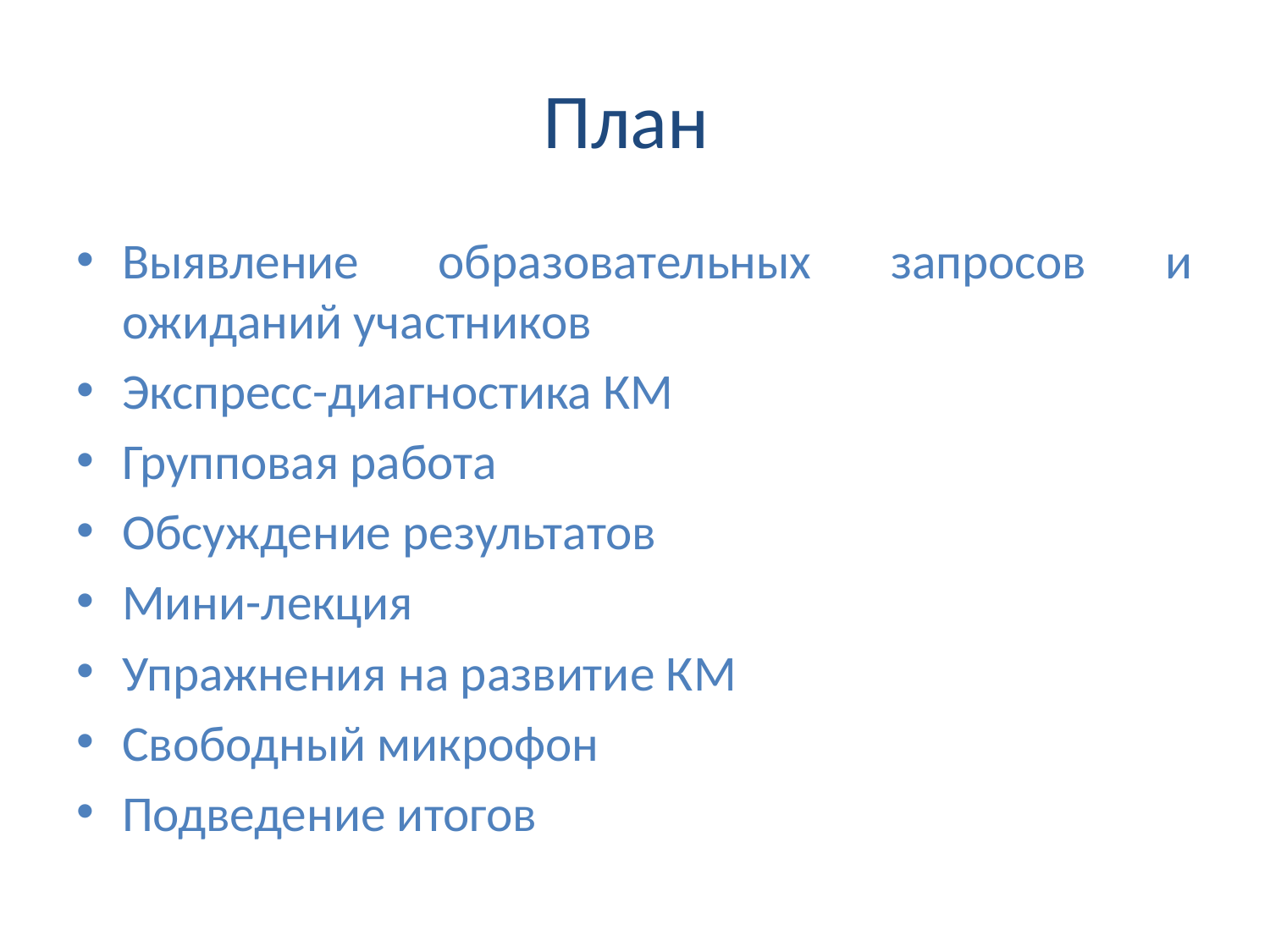

# План
Выявление образовательных запросов и ожиданий участников
Экспресс-диагностика КМ
Групповая работа
Обсуждение результатов
Мини-лекция
Упражнения на развитие КМ
Свободный микрофон
Подведение итогов